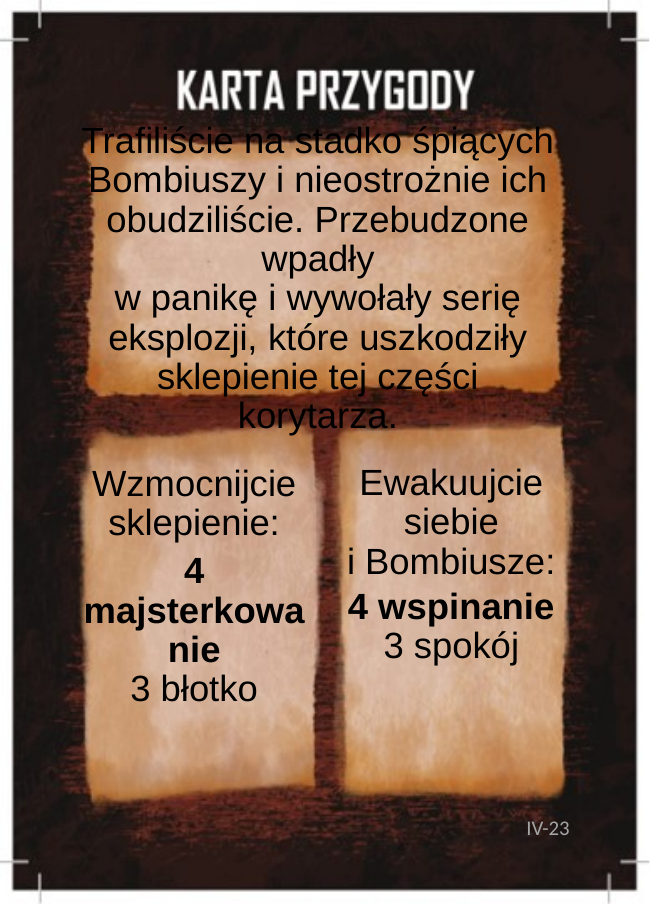

# Trafiliście na stadko śpiących Bombiuszy i nieostrożnie ich obudziliście. Przebudzone wpadły w panikę i wywołały serię eksplozji, które uszkodziły sklepienie tej części korytarza.
Ewakuujcie siebie
i Bombiusze:
4 wspinanie
3 spokój
Wzmocnijcie sklepienie:
4 majsterkowanie
3 błotko
IV-23